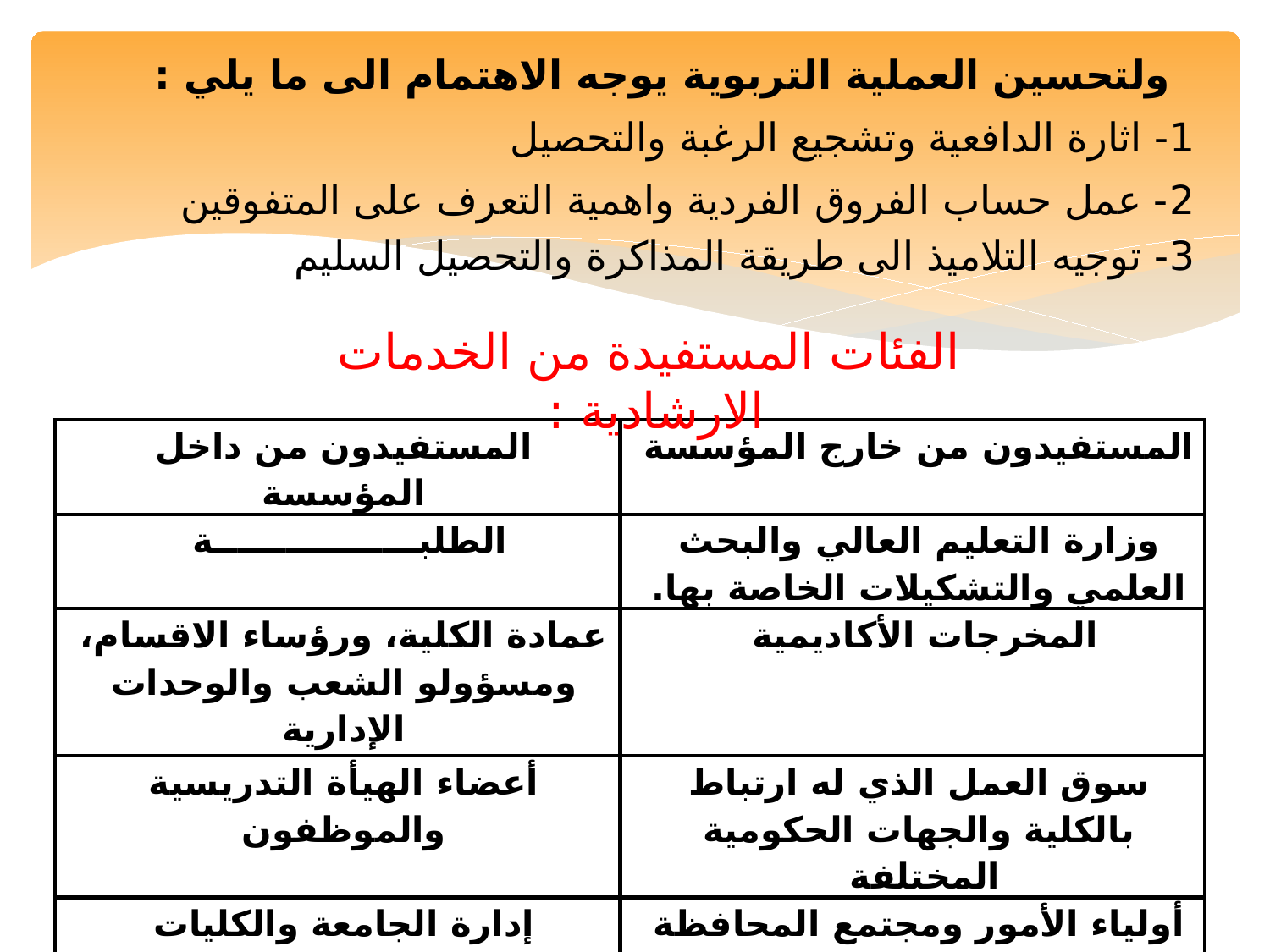

ولتحسين العملية التربوية يوجه الاهتمام الى ما يلي :
1- اثارة الدافعية وتشجيع الرغبة والتحصيل
2- عمل حساب الفروق الفردية واهمية التعرف على المتفوقين
3- توجيه التلاميذ الى طريقة المذاكرة والتحصيل السليم
الفئات المستفيدة من الخدمات الارشادية :
| المستفيدون من داخل المؤسسة | المستفيدون من خارج المؤسسة |
| --- | --- |
| الطلبـــــــــــــــــة | وزارة التعليم العالي والبحث العلمي والتشكيلات الخاصة بها. |
| عمادة الكلية، ورؤساء الاقسام، ومسؤولو الشعب والوحدات الإدارية | المخرجات الأكاديمية |
| أعضاء الهيأة التدريسية والموظفون | سوق العمل الذي له ارتباط بالكلية والجهات الحكومية المختلفة |
| إدارة الجامعة والكليات | أولياء الأمور ومجتمع المحافظة كافة |